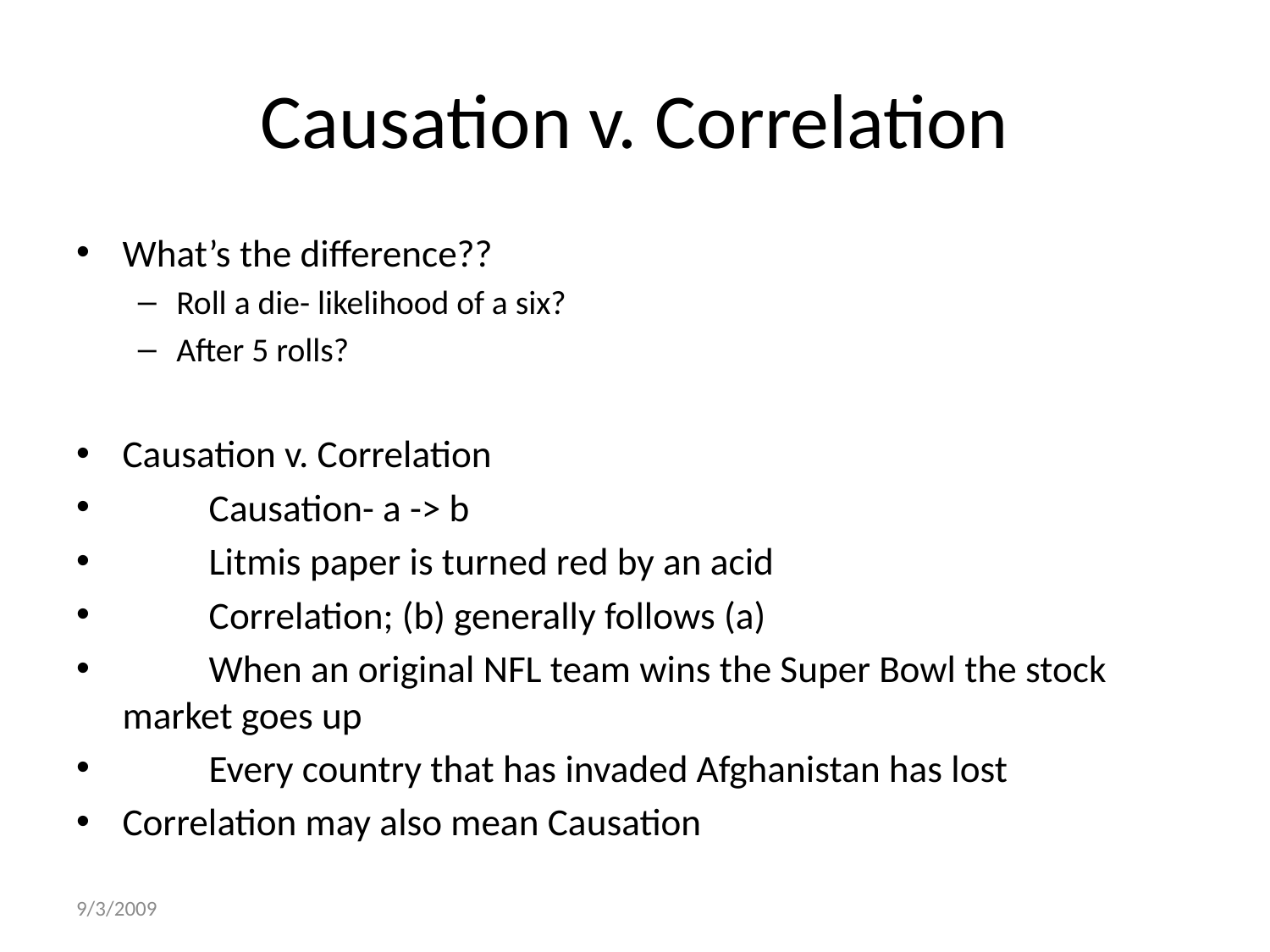

Causation v. Correlation
What’s the difference??
Roll a die- likelihood of a six?
After 5 rolls?

Causation v. Correlation
	Causation- a -> b
		Litmis paper is turned red by an acid
	Correlation; (b) generally follows (a)
		When an original NFL team wins the Super Bowl the stock market goes up
		Every country that has invaded Afghanistan has lost
Correlation may also mean Causation

9/3/2009